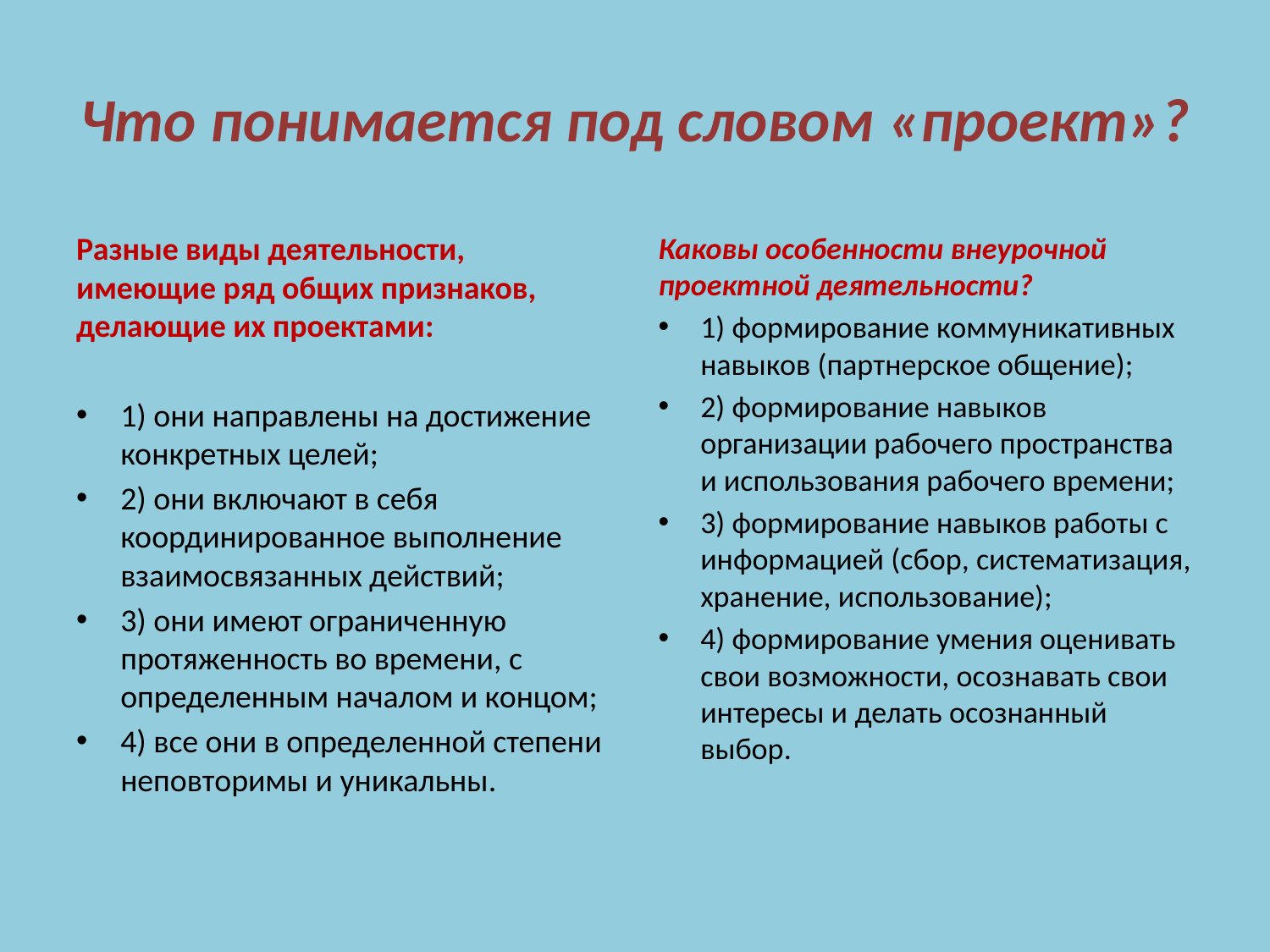

# Что понимается под словом «проект»?
Разные виды деятельности, имеющие ряд общих признаков, делающие их проектами:

1) они направлены на достижение конкретных целей;
2) они включают в себя координированное выполнение взаимосвязанных действий;
3) они имеют ограниченную протяженность во времени, с определенным началом и концом;
4) все они в определенной степени неповторимы и уникальны.
Каковы особенности внеурочной проектной деятельности?
1) формирование коммуникативных навыков (партнерское общение);
2) формирование навыков организации рабочего пространства и использования рабочего времени;
3) формирование навыков работы с информацией (сбор, систематизация, хранение, использование);
4) формирование умения оценивать свои возможности, осознавать свои интересы и делать осознанный выбор.